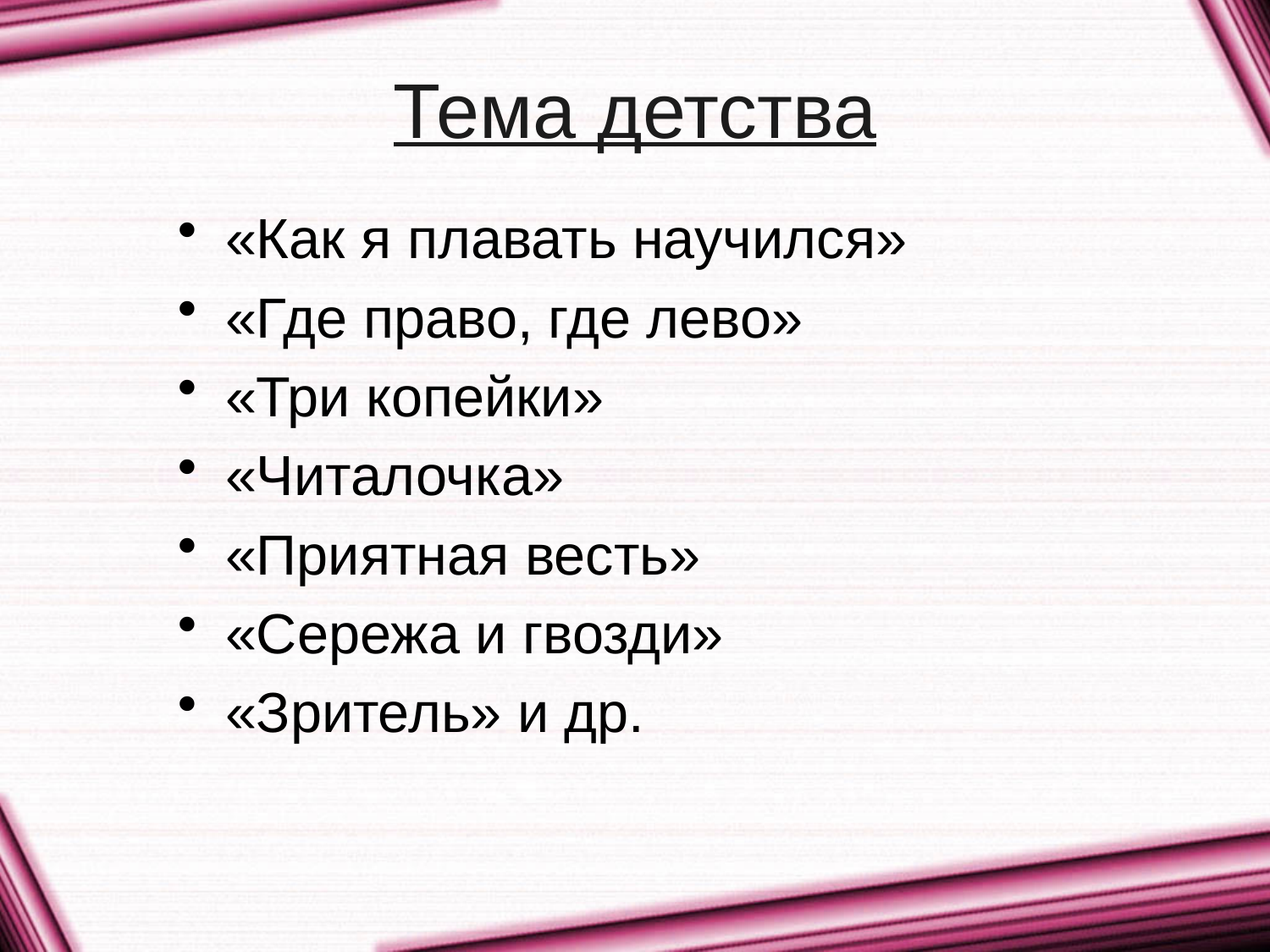

# Тема детства
«Как я плавать научился»
«Где право, где лево»
«Три копейки»
«Читалочка»
«Приятная весть»
«Сережа и гвозди»
«Зритель» и др.